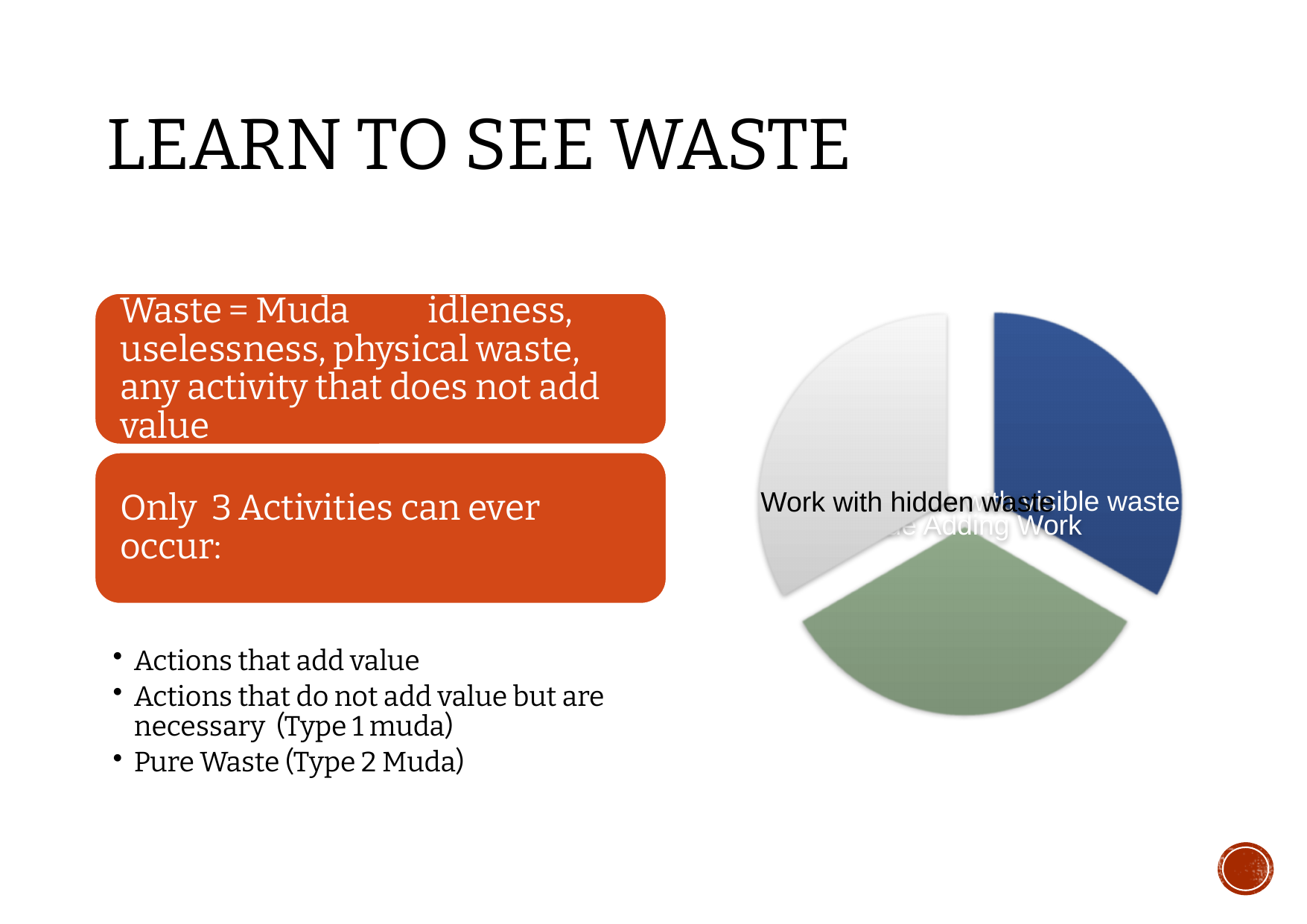

# Learn to see waste
Work with visible waste
Value Adding Work
Work with hidden waste
Waste = Muda           idleness, uselessness, physical waste, any activity that does not add value
Only  3 Activities can ever occur:

Actions that add value
Actions that do not add value but are necessary  (Type 1 muda)
Pure Waste (Type 2 Muda)